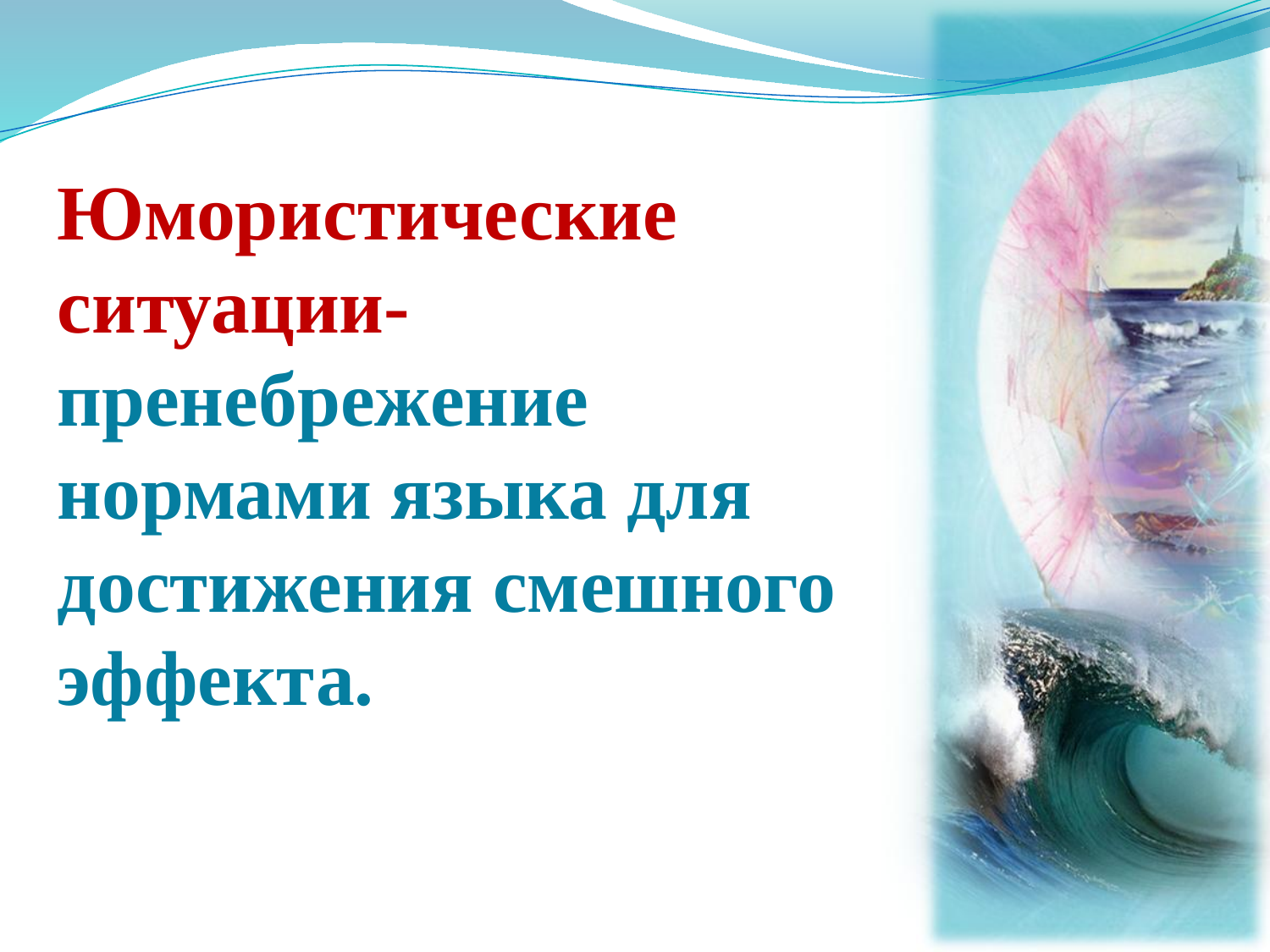

Юмористические ситуации-пренебрежение нормами языка для достижения смешного эффекта.